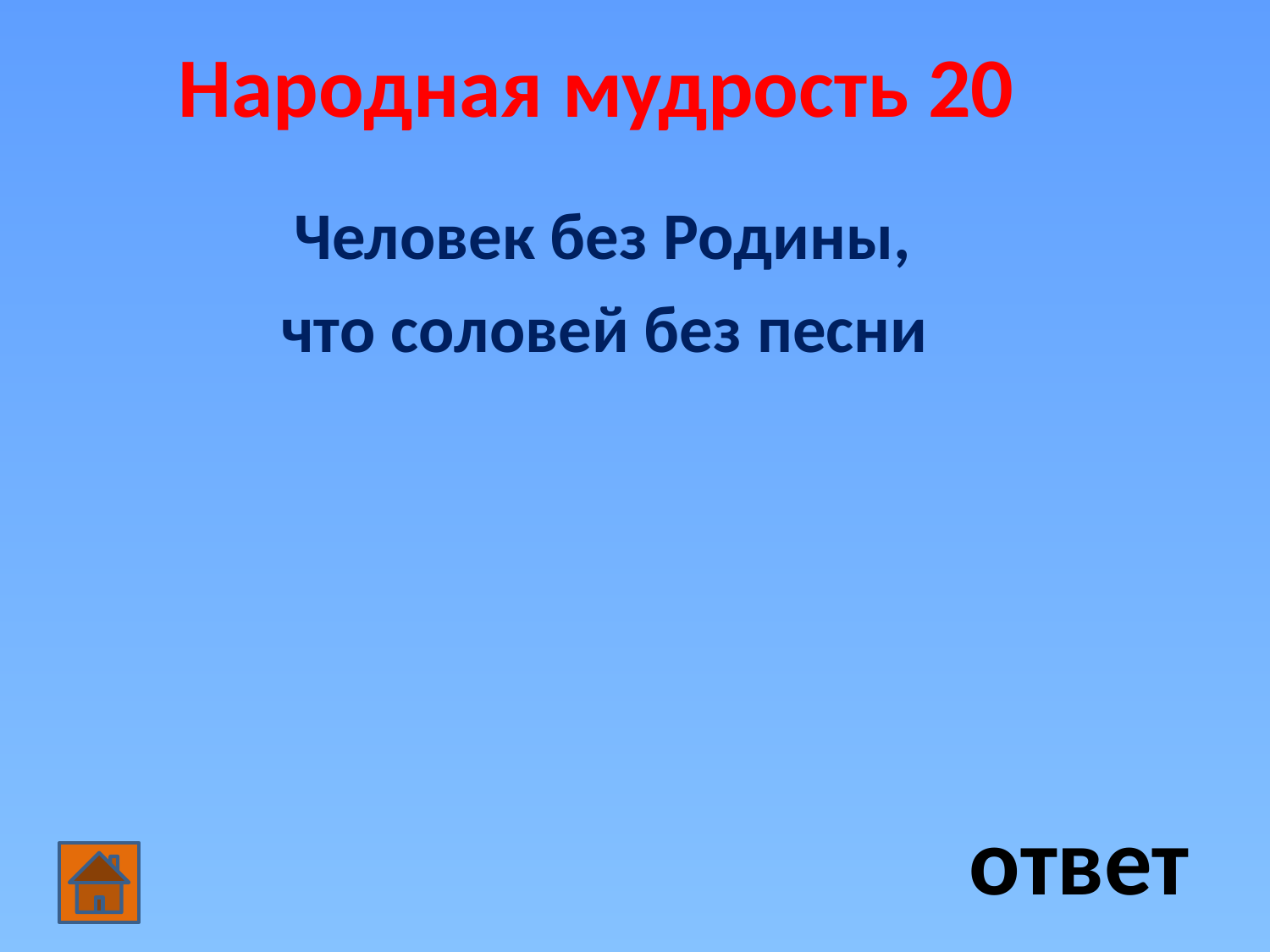

Народная мудрость 20
 Человек без Родины,
что соловей без песни
ответ